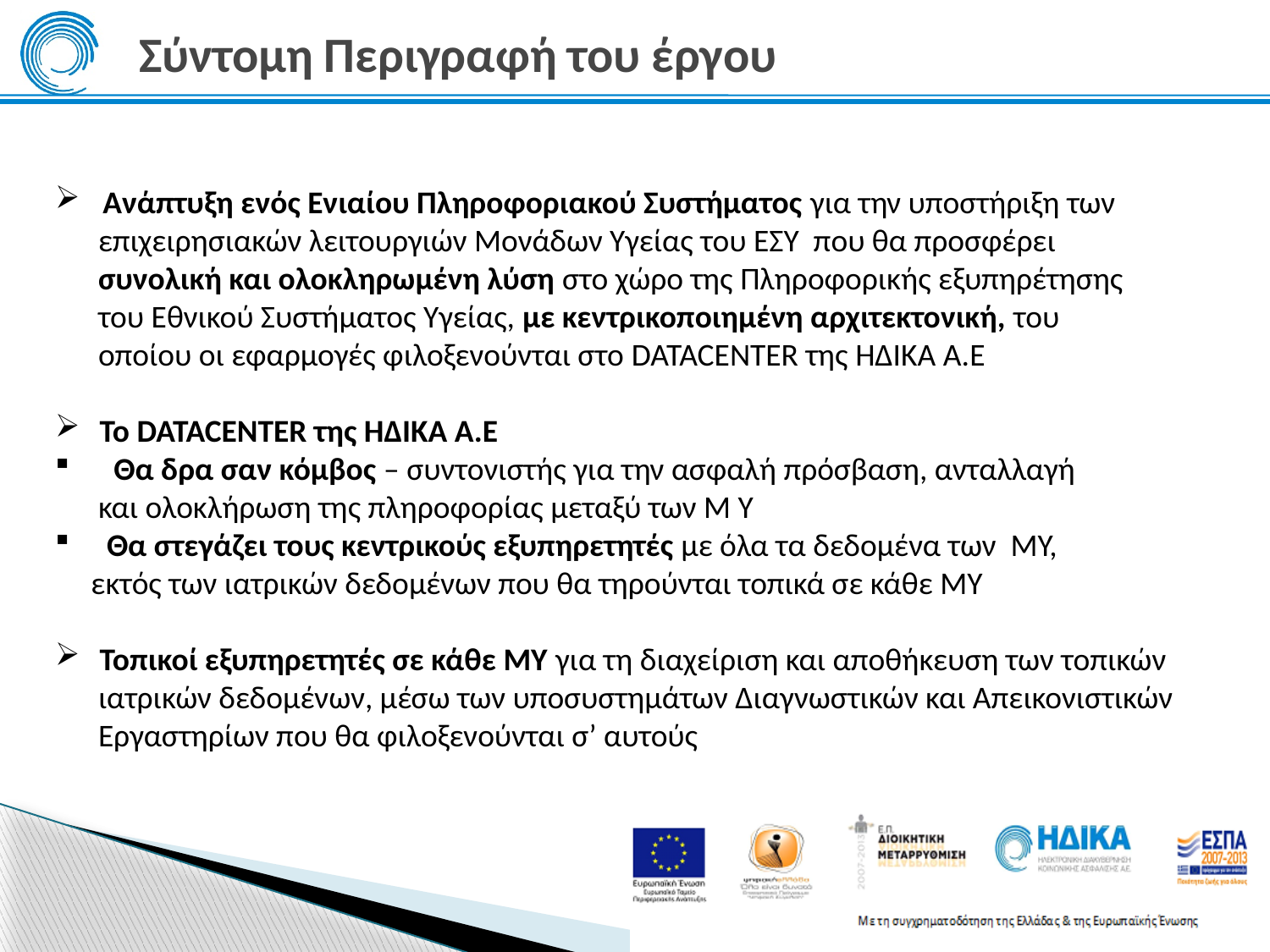

# Σύντομη Περιγραφή του έργου

  Ανάπτυξη ενός Ενιαίου Πληροφοριακού Συστήματος για την υποστήριξη των
      επιχειρησιακών λειτουργιών Μονάδων Υγείας του ΕΣΥ  που θα προσφέρει
      συνολική και ολοκληρωμένη λύση στο χώρο της Πληροφορικής εξυπηρέτησης
      του Εθνικού Συστήματος Υγείας, με κεντρικοποιημένη αρχιτεκτονική, του
      οποίου οι εφαρμογές φιλοξενούνται στο DATACENTER της ΗΔΙΚΑ Α.Ε

  Το DATACENTER της ΗΔΙΚΑ Α.Ε
    Θα δρα σαν κόμβος – συντονιστής για την ασφαλή πρόσβαση, ανταλλαγή
      και ολοκλήρωση της πληροφορίας μεταξύ των Μ Υ
   Θα στεγάζει τους κεντρικούς εξυπηρετητές με όλα τα δεδομένα των  ΜΥ,
     εκτός των ιατρικών δεδομένων που θα τηρούνται τοπικά σε κάθε ΜΥ

  Τοπικοί εξυπηρετητές σε κάθε ΜΥ για τη διαχείριση και αποθήκευση των τοπικών
      ιατρικών δεδομένων, μέσω των υποσυστημάτων Διαγνωστικών και Απεικονιστικών
      Εργαστηρίων που θα φιλοξενούνται σ’ αυτούς